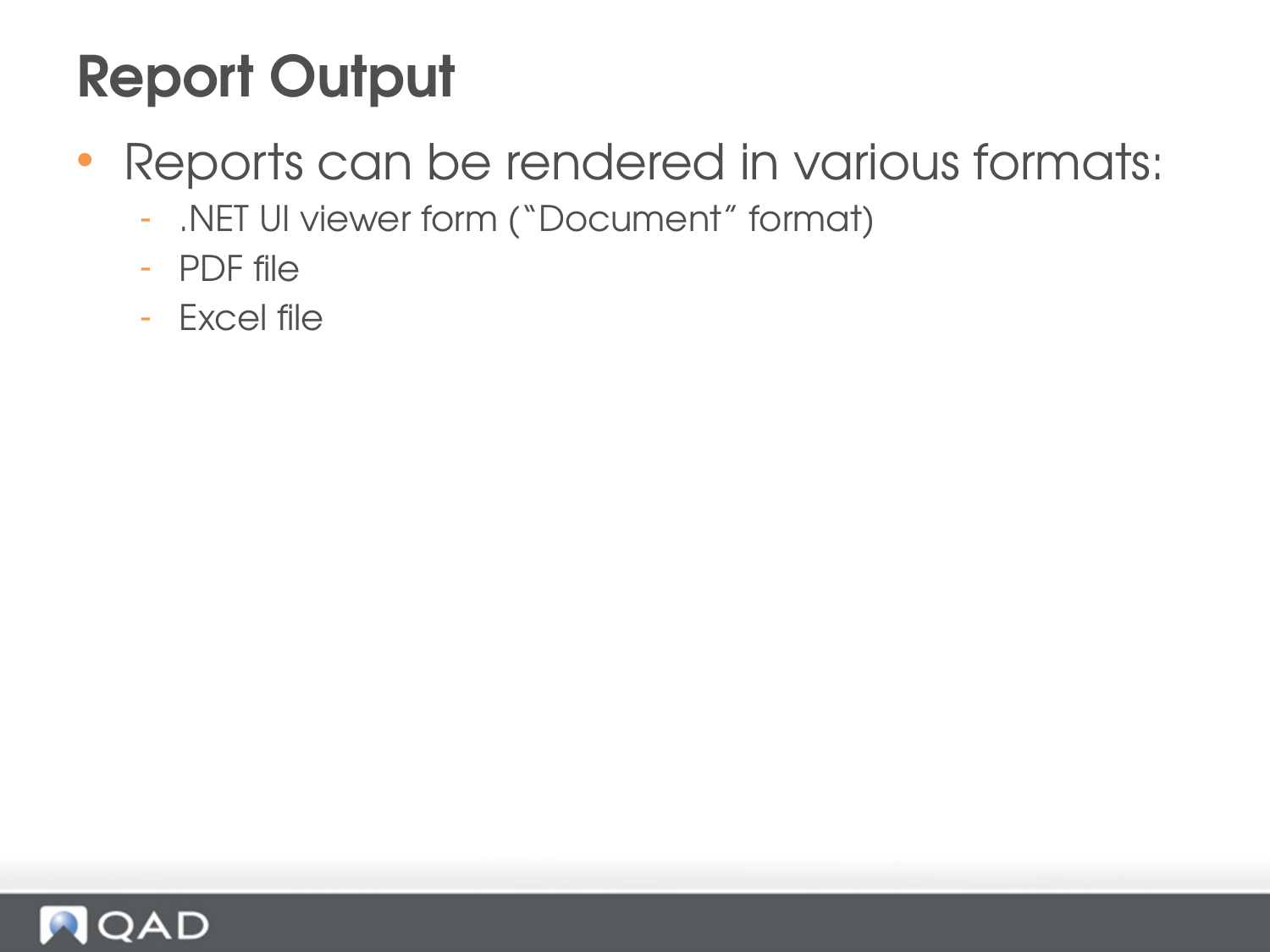

# Report Output
Reports can be rendered in various formats:
.NET UI viewer form (“Document” format)
PDF file
Excel file